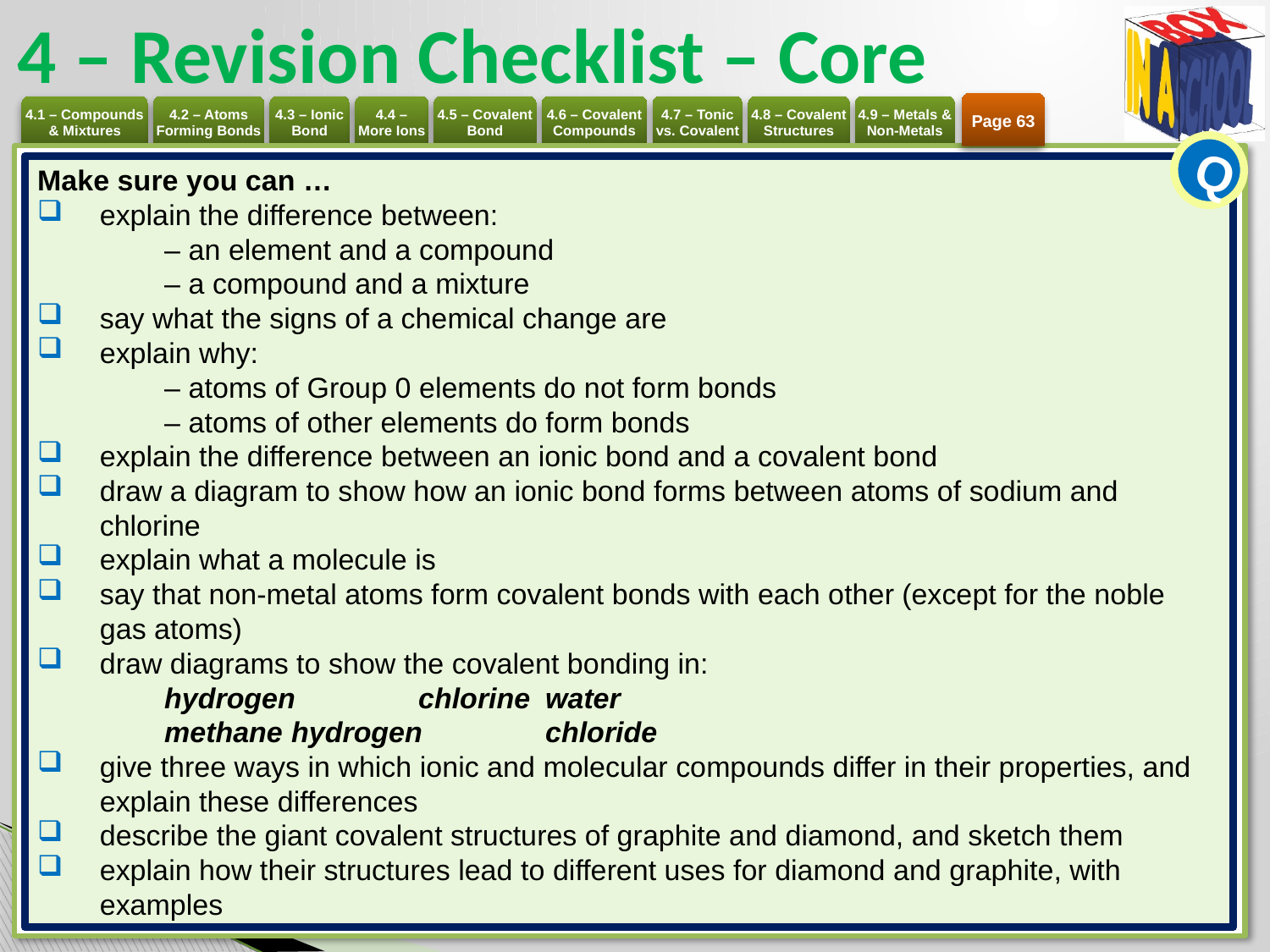

# 4 – Revision Checklist – Core
Page 63
Q
Make sure you can …
explain the difference between:
	– an element and a compound
	– a compound and a mixture
say what the signs of a chemical change are
explain why:
	– atoms of Group 0 elements do not form bonds
	– atoms of other elements do form bonds
explain the difference between an ionic bond and a covalent bond
draw a diagram to show how an ionic bond forms between atoms of sodium and chlorine
explain what a molecule is
say that non-metal atoms form covalent bonds with each other (except for the noble gas atoms)
draw diagrams to show the covalent bonding in:
	hydrogen 	chlorine 	water
	methane 	hydrogen 	chloride
give three ways in which ionic and molecular compounds differ in their properties, and explain these differences
describe the giant covalent structures of graphite and diamond, and sketch them
explain how their structures lead to different uses for diamond and graphite, with examples